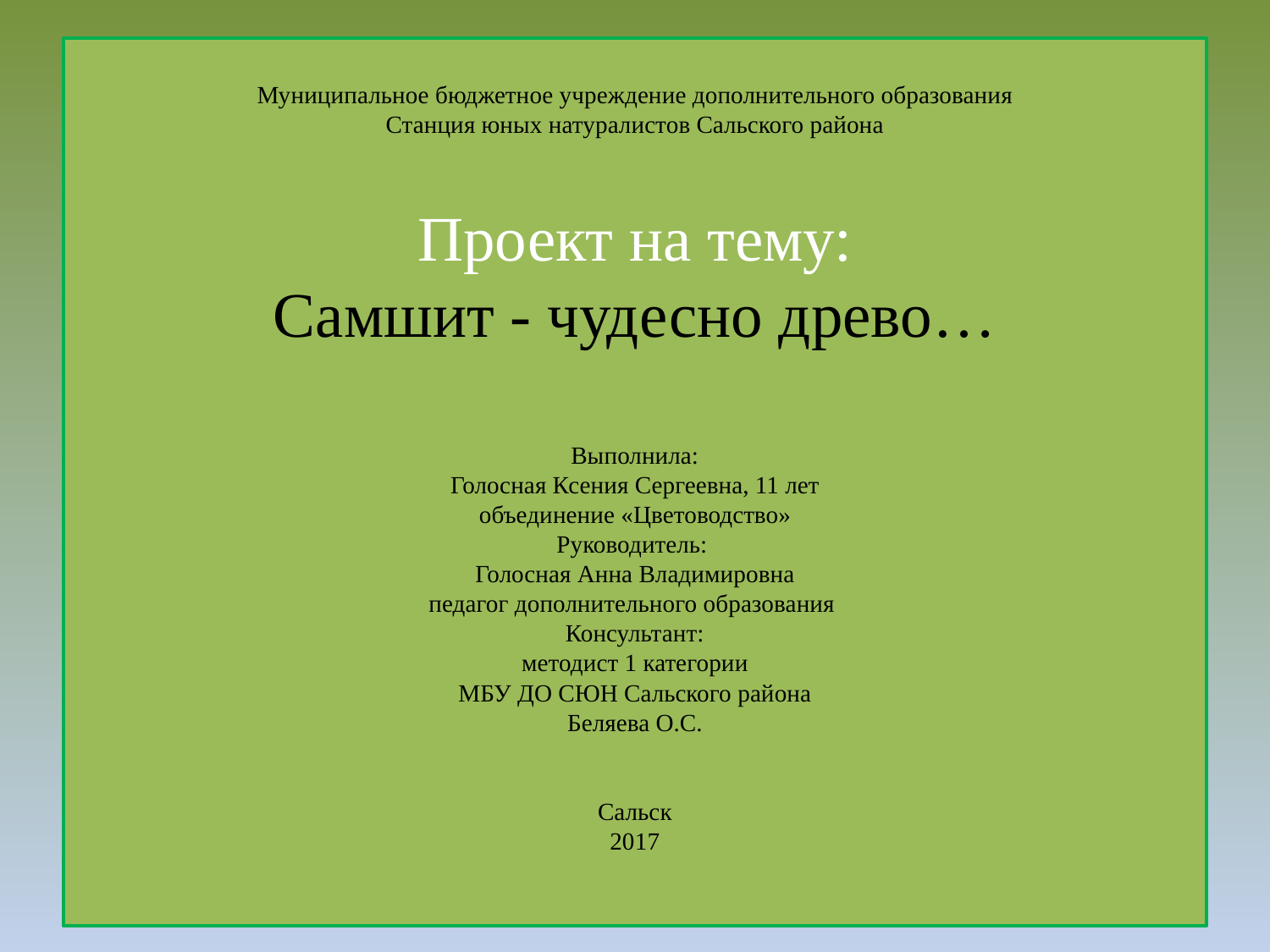

# Муниципальное бюджетное учреждение дополнительного образования Станция юных натуралистов Сальского района Проект на тему: Самшит - чудесно древо… Выполнила: Голосная Ксения Сергеевна, 11 лет объединение «Цветоводство» Руководитель: Голосная Анна Владимировна педагог дополнительного образования Консультант: методист 1 категории МБУ ДО СЮН Сальского района Беляева О.С. Сальск 2017